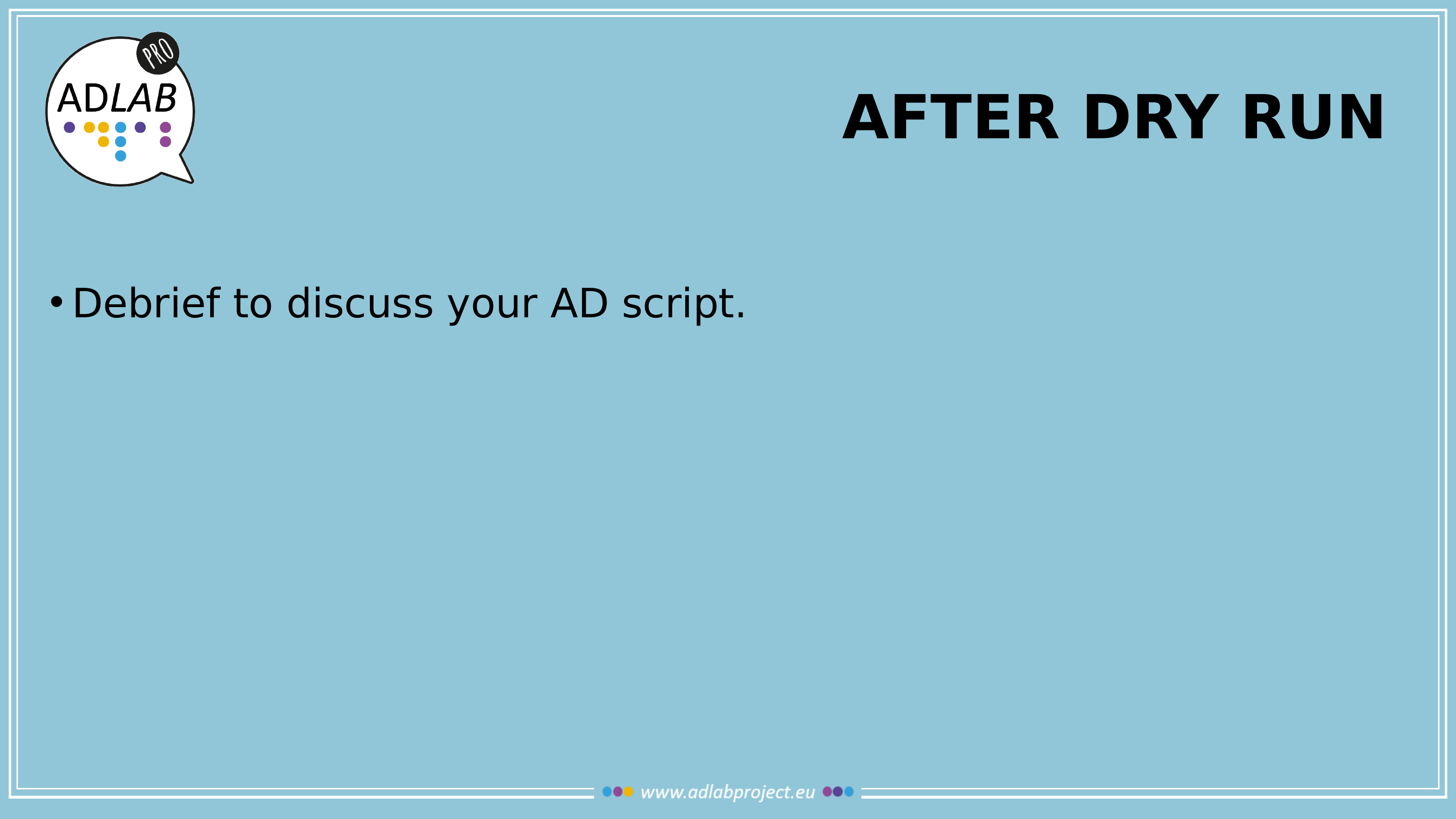

# After dry run
Debrief to discuss your AD script.